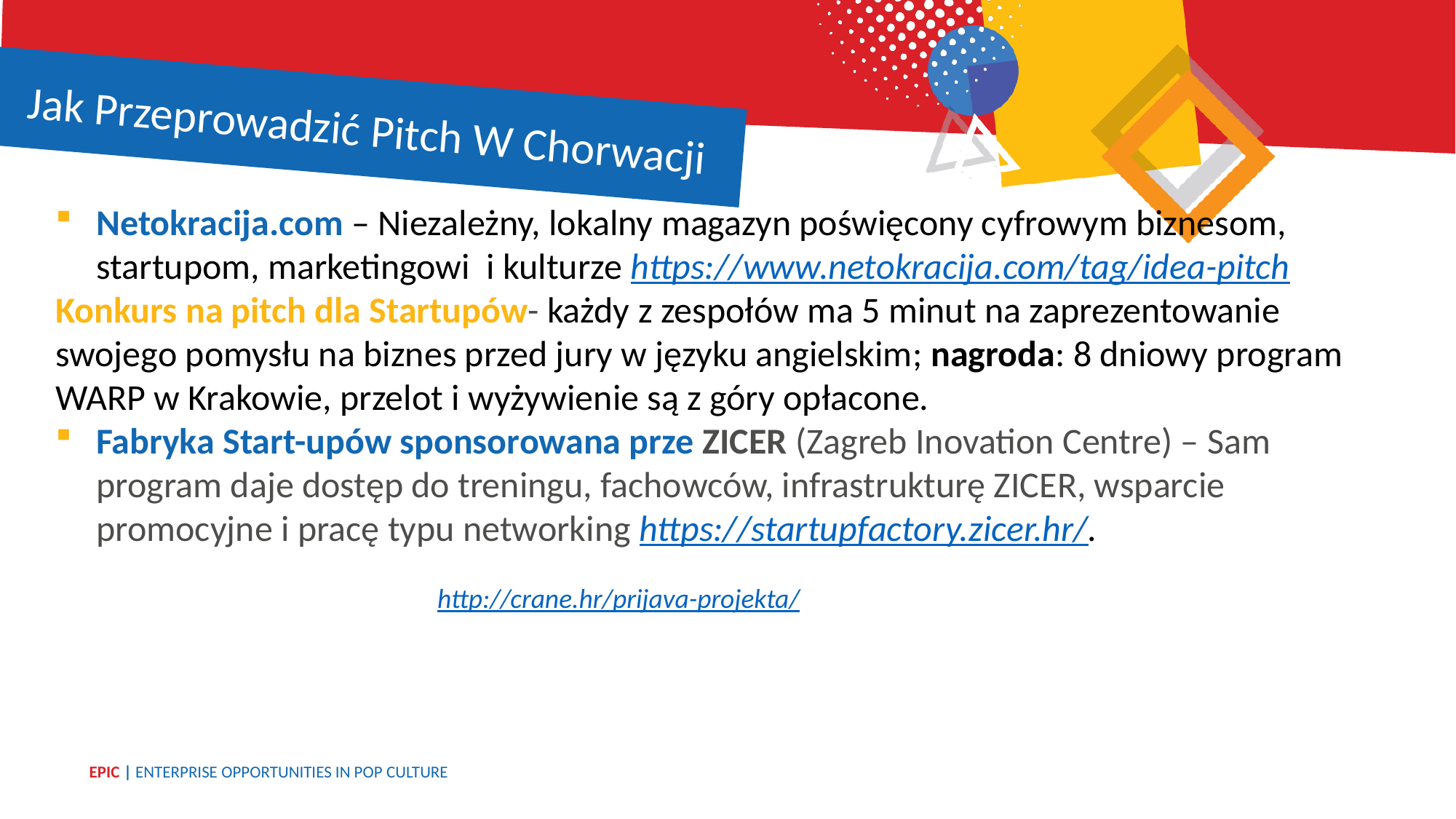

Jak Przeprowadzić Pitch W Chorwacji
Netokracija.com – Niezależny, lokalny magazyn poświęcony cyfrowym biznesom, startupom, marketingowi  i kulturze https://www.netokracija.com/tag/idea-pitch
Konkurs na pitch dla Startupów- każdy z zespołów ma 5 minut na zaprezentowanie swojego pomysłu na biznes przed jury w języku angielskim; nagroda: 8 dniowy program WARP w Krakowie, przelot i wyżywienie są z góry opłacone.
Fabryka Start-upów sponsorowana prze ZICER (Zagreb Inovation Centre) – Sam program daje dostęp do treningu, fachowców, infrastrukturę ZICER, wsparcie promocyjne i pracę typu networking https://startupfactory.zicer.hr/.
					        http://crane.hr/prijava-projekta/